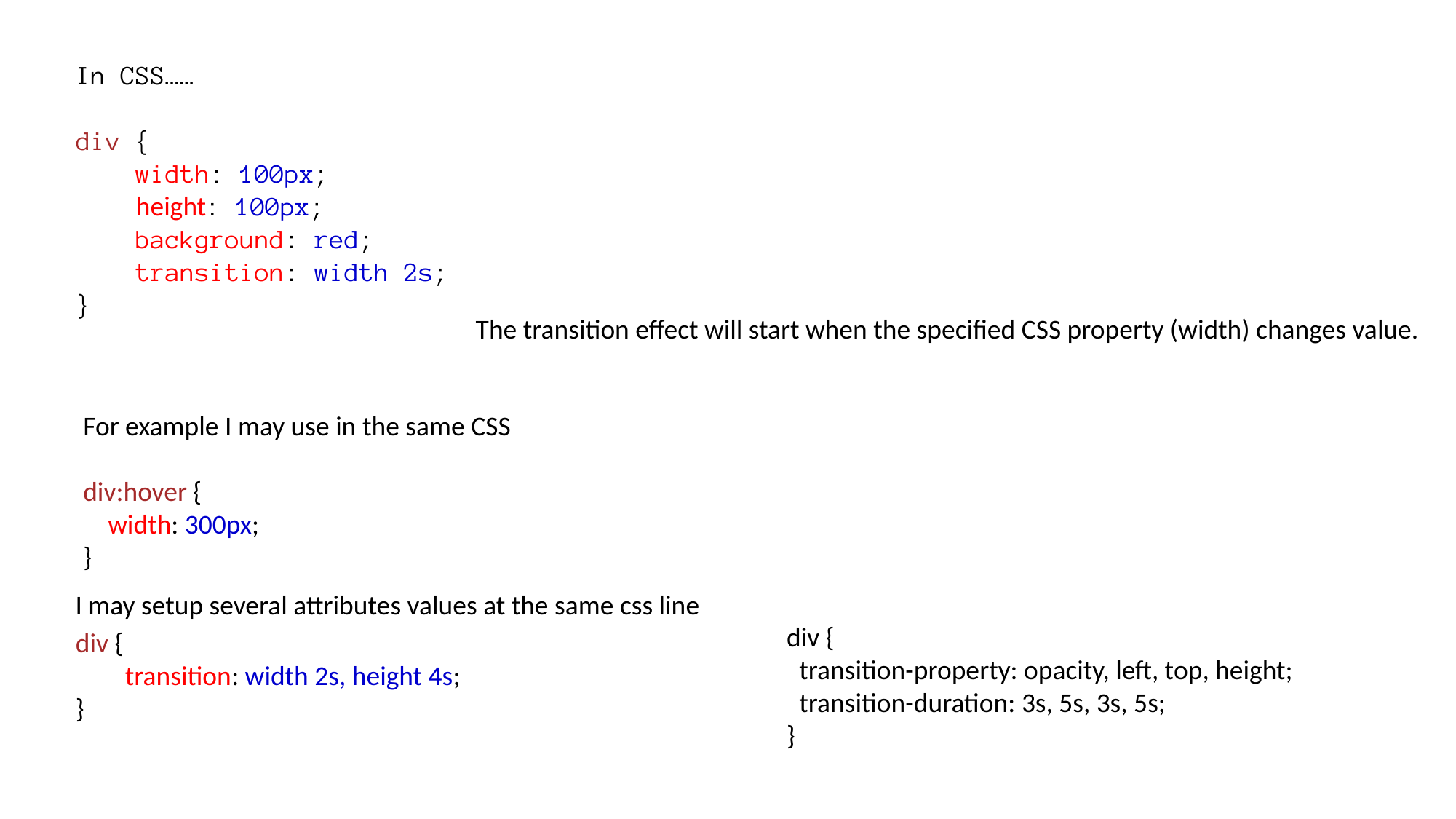

In CSS……

div {
    width: 100px;
    height: 100px;
    background: red;
    transition: width 2s;
}
The transition effect will start when the specified CSS property (width) changes value.
For example I may use in the same CSS

div:hover {
    width: 300px;
}
I may setup several attributes values at the same css line
div {
  transition-property: opacity, left, top, height;
  transition-duration: 3s, 5s, 3s, 5s;
}
div {
        transition: width 2s, height 4s;
}